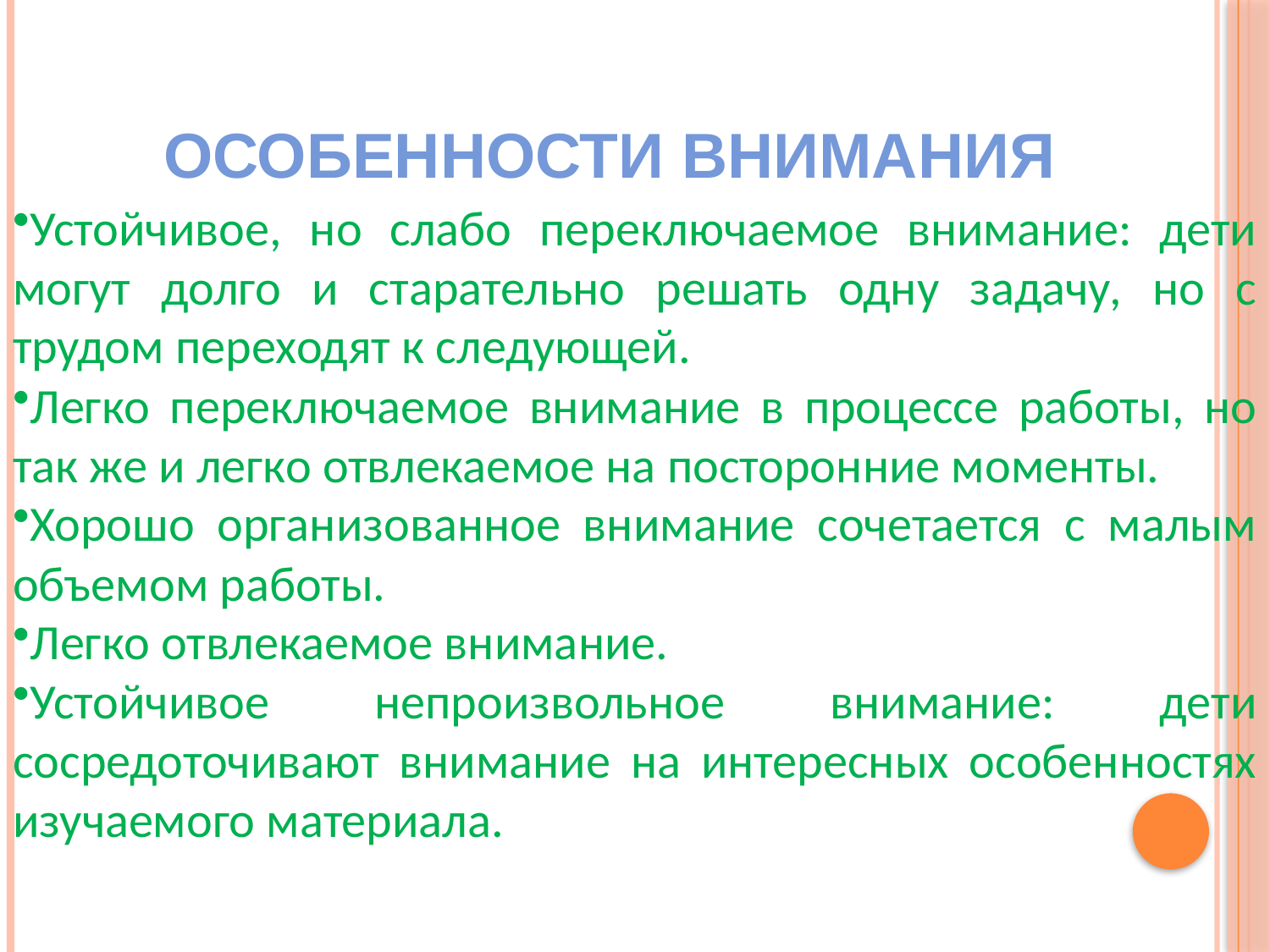

# Особенности внимания
Устойчивое, но слабо переключаемое внимание: дети могут долго и старательно решать одну задачу, но с трудом переходят к следующей.
Легко переключаемое внимание в процессе работы, но так же и легко отвлекаемое на посторонние моменты.
Хорошо организованное внимание сочетается с малым объемом работы.
Легко отвлекаемое внимание.
Устойчивое непроизвольное внимание: дети сосредоточивают внимание на интересных особенностях изучаемого материала.